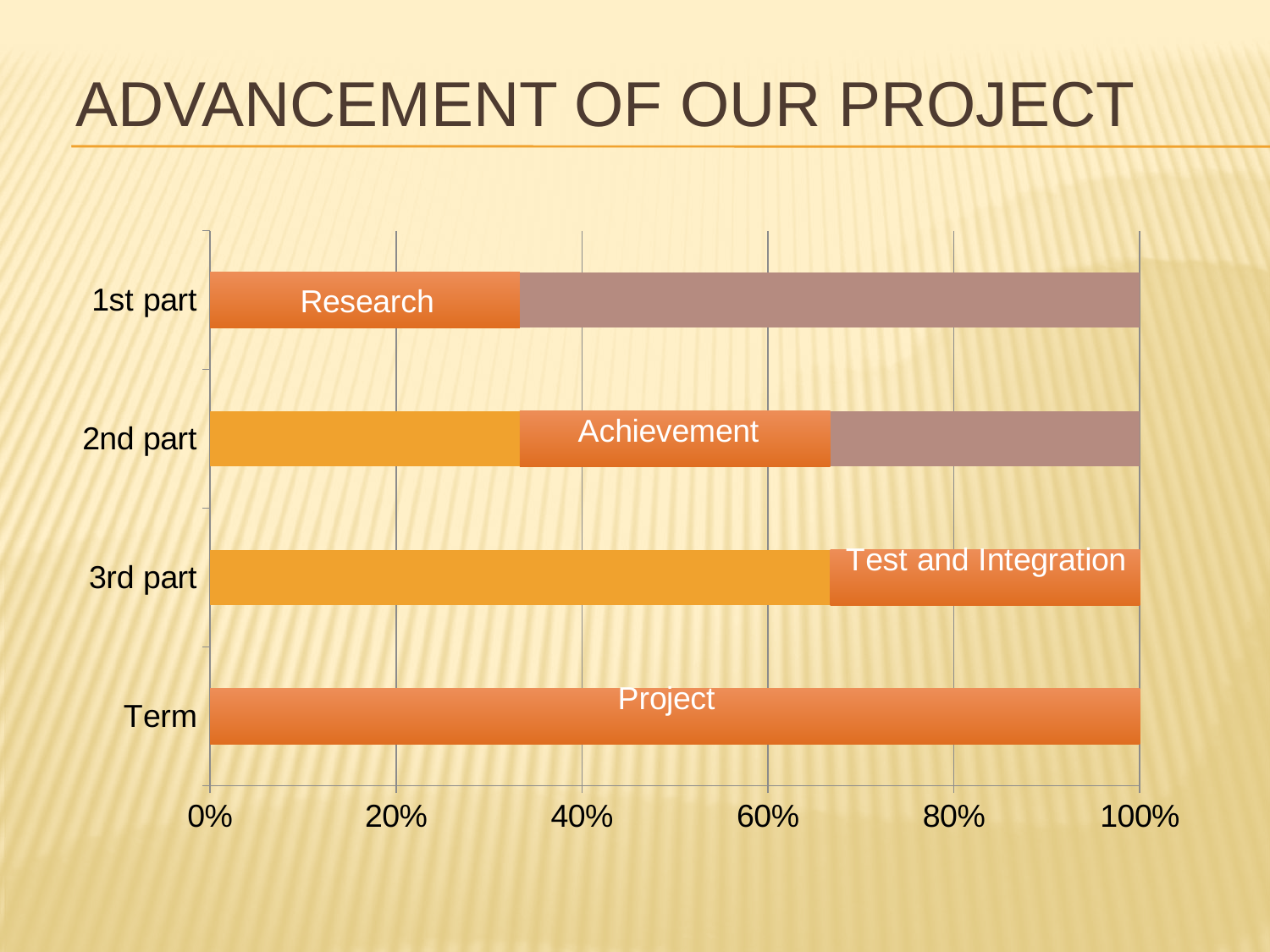

# Advancement of our project

### Chart

| Category | Série 1 | Série 2 | Série 3 |
|---|---|---|---|
| Term | 0.0 | 100.0 | 0.0 |
| 3rd part | 66.7 | 33.300000000000004 | 0.0 |
| 2nd part | 33.300000000000004 | 33.4 | 33.300000000000004 |
| 1st part | 0.0 | 33.300000000000004 | 66.7 |